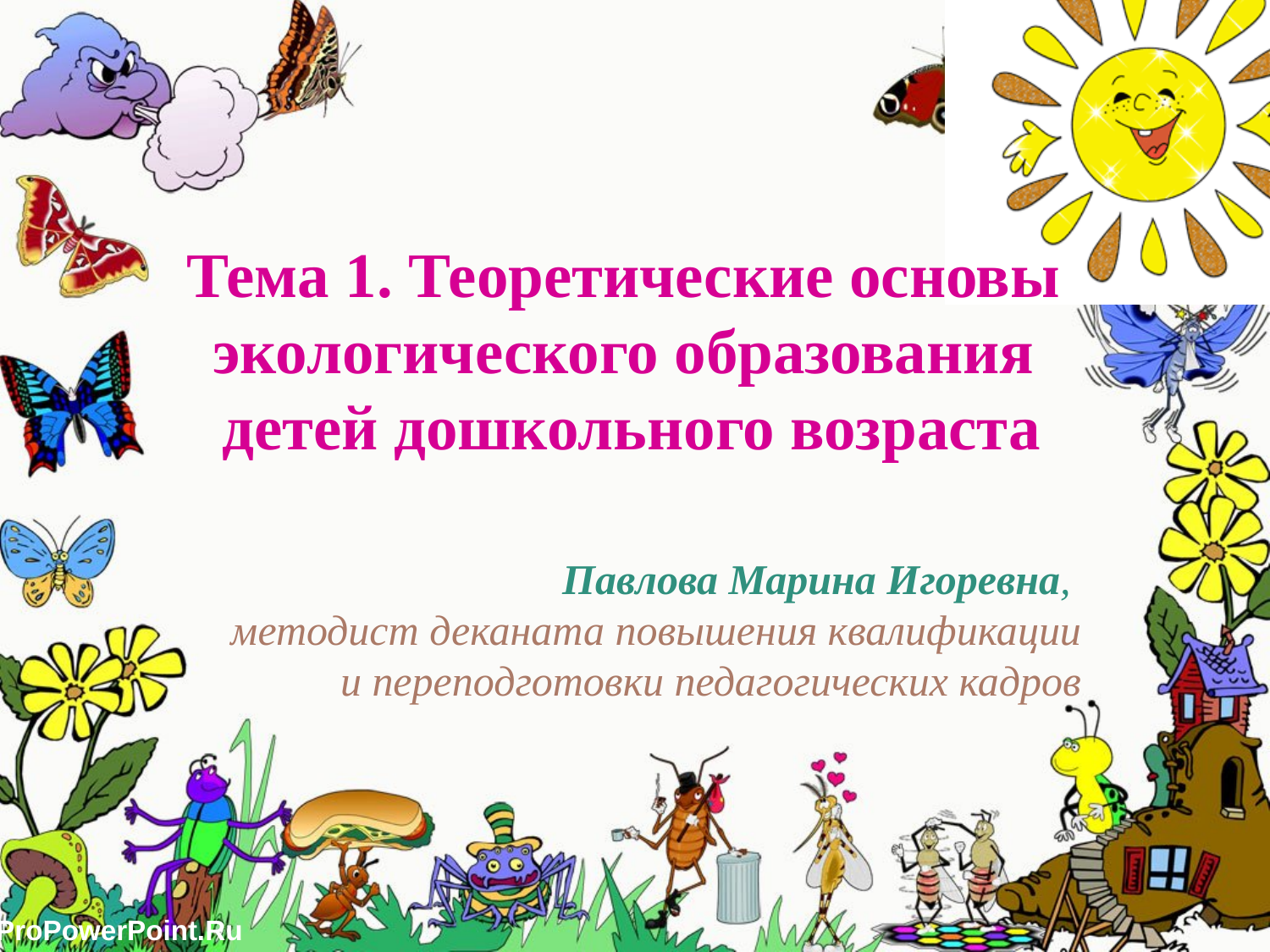

# Тема 1. Теоретические основы экологического образования детей дошкольного возраста
Павлова Марина Игоревна,
методист деканата повышения квалификации и переподготовки педагогических кадров